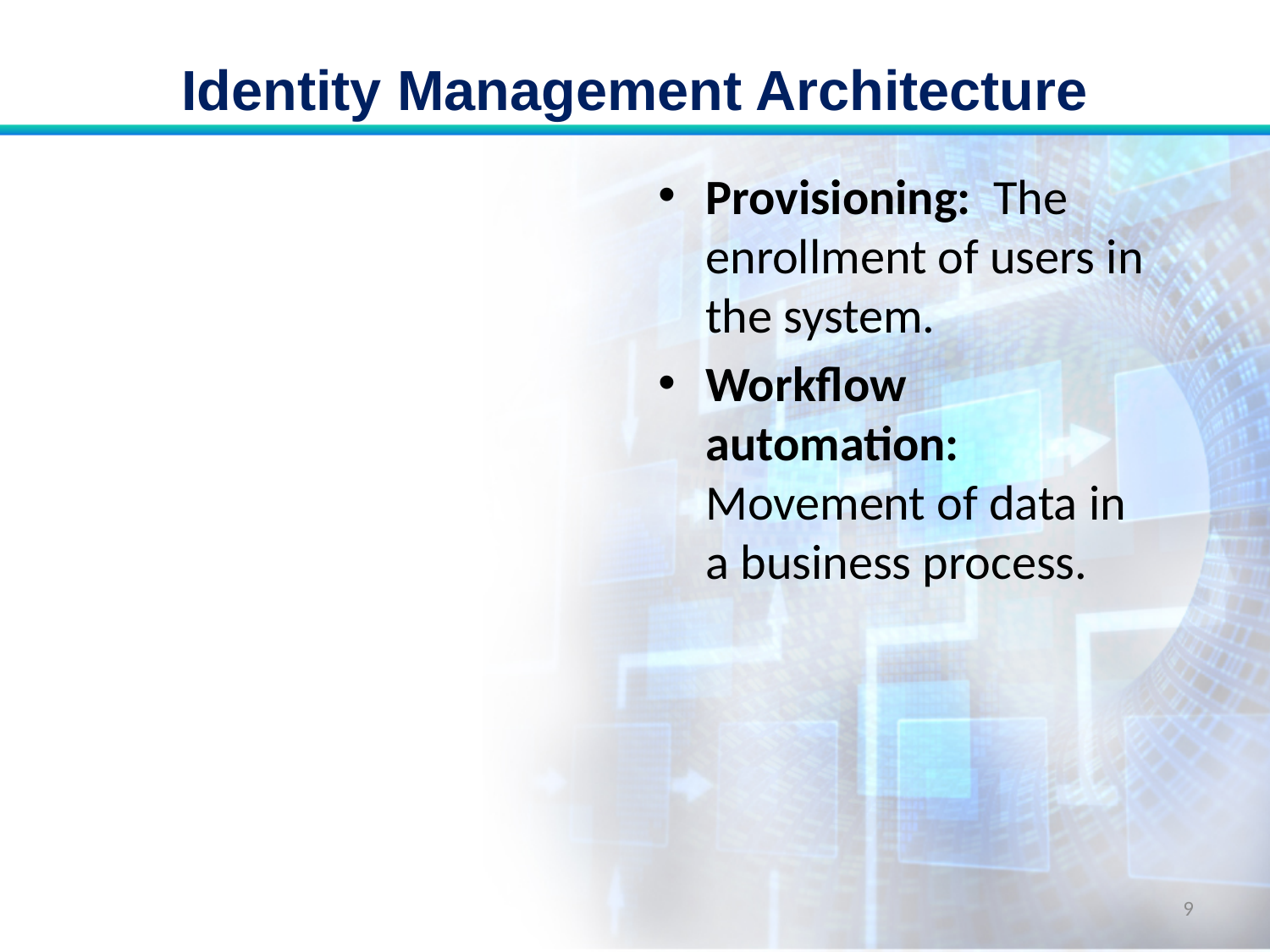

# Identity Management Architecture
Provisioning:  The enrollment of users in the system.
Workflow automation:  Movement of data in a business process.
9